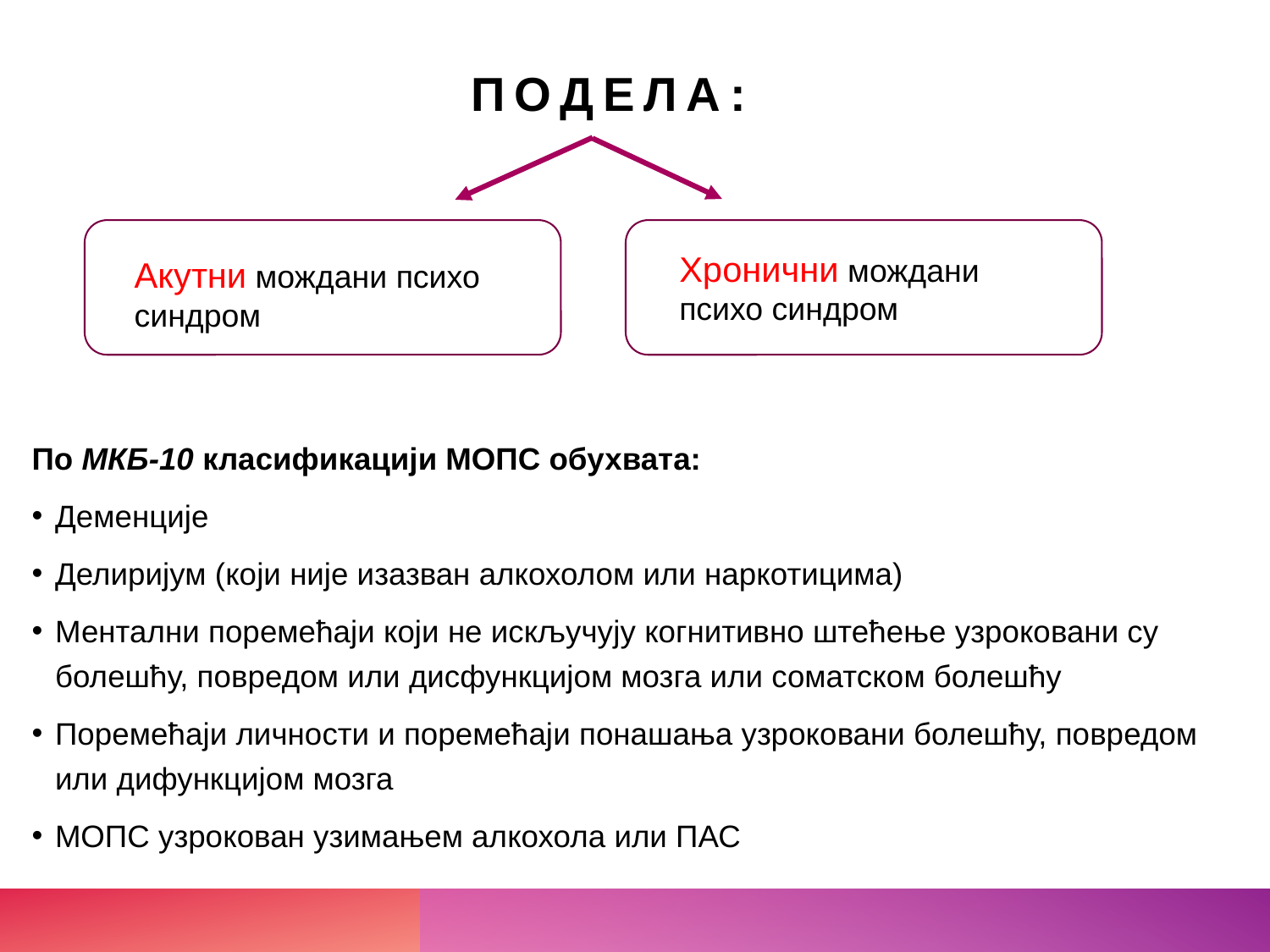

# Подела:

Хронични мождани психо синдром
Акутни мождани психо синдром

По МКБ-10 класификацији МОПС обухвата:
Деменције
Делиријум (који није изазван алкохолом или наркотицима)
Ментални поремећаји који не искључују когнитивно штећење узроковани су болешћу, повредом или дисфункцијом мозга или соматском болешћу
Поремећаји личности и поремећаји понашања узроковани болешћу, повредом или дифункцијом мозга
МОПС узрокован узимањем алкохола или ПАС